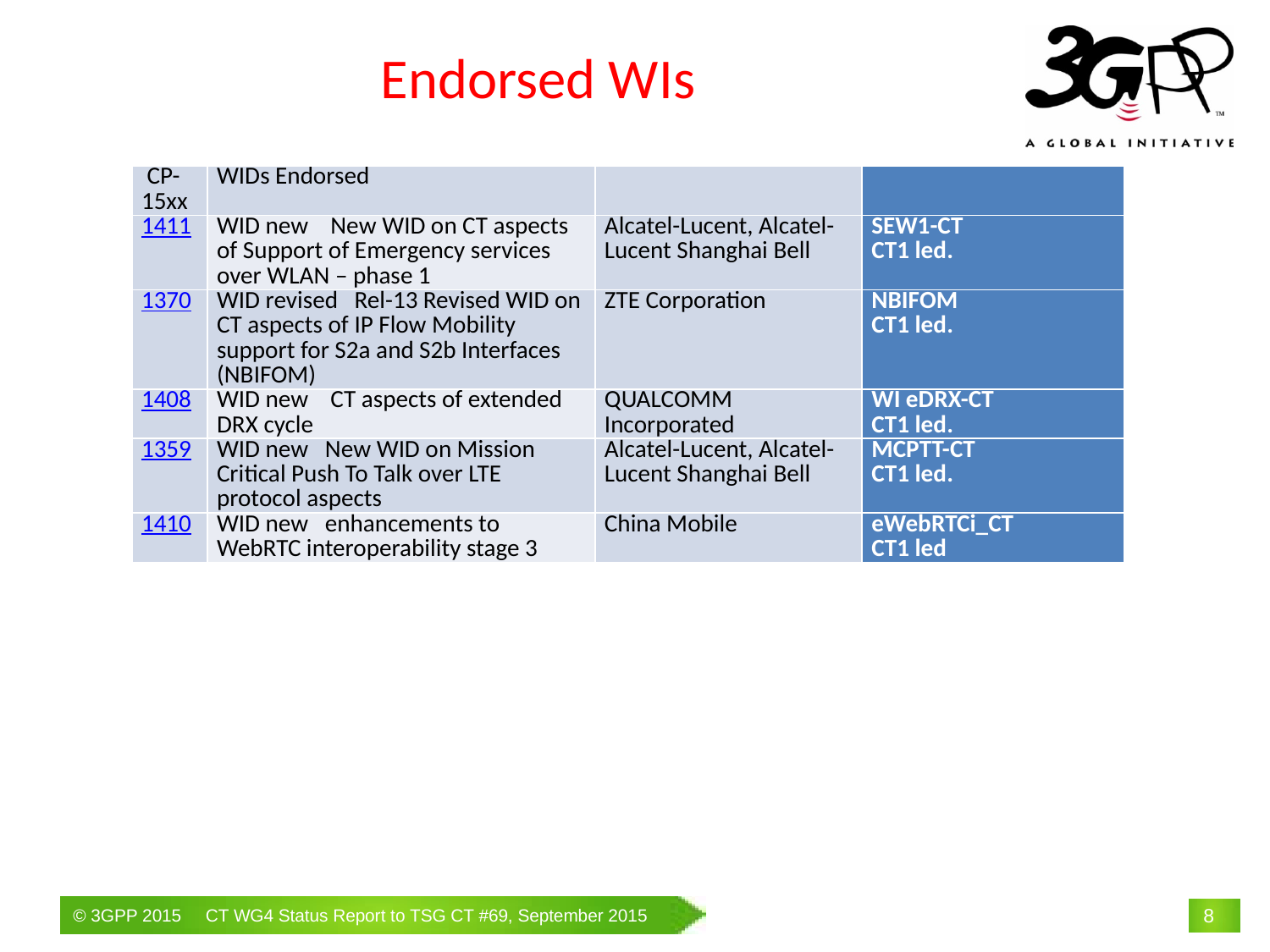

# Endorsed WIs
| CP-15xx | WIDs Endorsed |  |  |
| --- | --- | --- | --- |
| 1411 | WID new New WID on CT aspects of Support of Emergency services over WLAN – phase 1 | Alcatel-Lucent, Alcatel-Lucent Shanghai Bell | SEW1-CT CT1 led. |
| 1370 | WID revised Rel-13 Revised WID on CT aspects of IP Flow Mobility support for S2a and S2b Interfaces (NBIFOM) | ZTE Corporation | NBIFOM CT1 led. |
| 1408 | WID new CT aspects of extended DRX cycle | QUALCOMM Incorporated | WI eDRX-CT CT1 led. |
| 1359 | WID new New WID on Mission Critical Push To Talk over LTE protocol aspects | Alcatel-Lucent, Alcatel-Lucent Shanghai Bell | MCPTT-CT CT1 led. |
| 1410 | WID new enhancements to WebRTC interoperability stage 3 | China Mobile | eWebRTCi\_CT CT1 led |